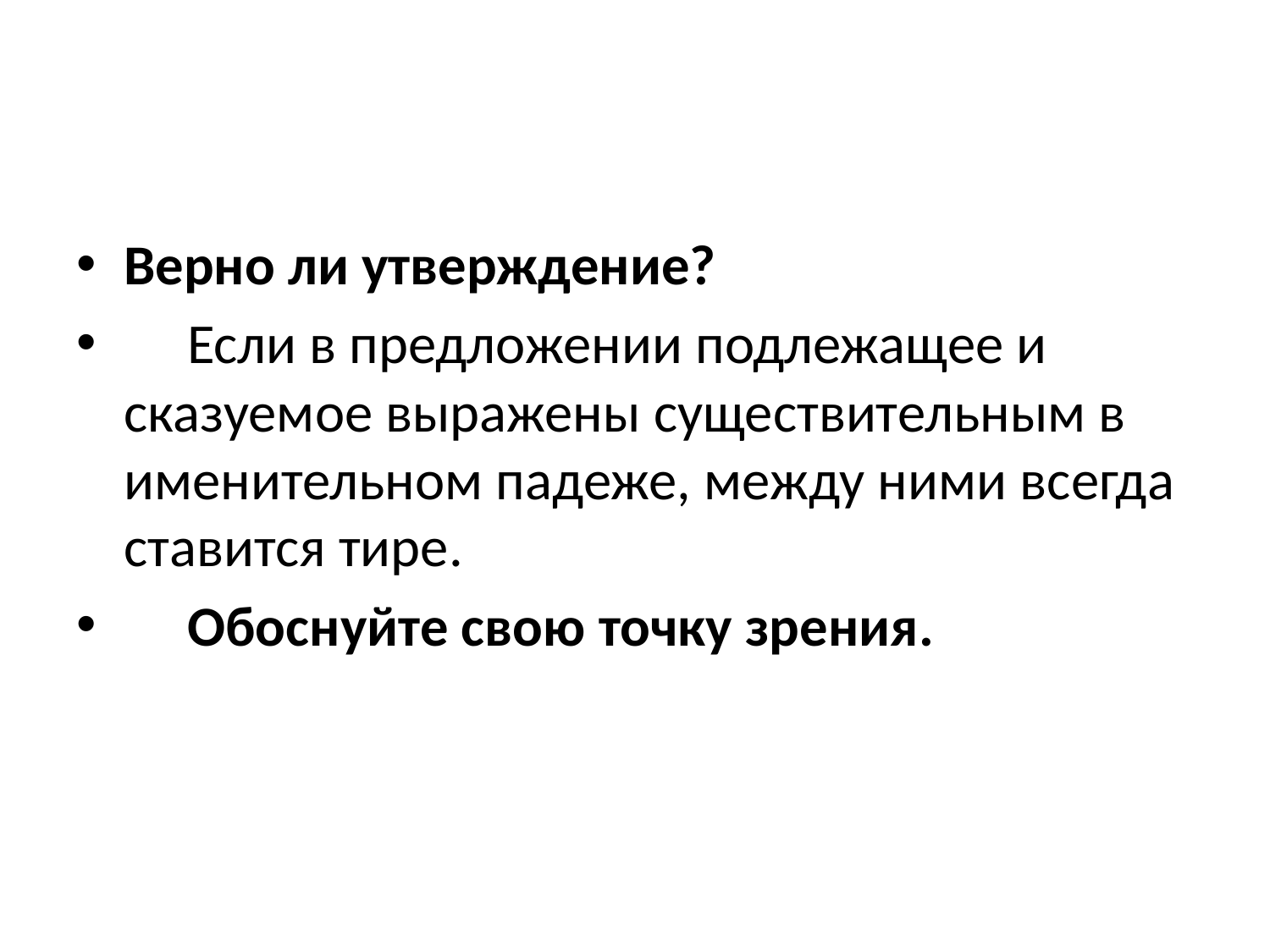

#
Верно ли утверждение?
     Если в предложении подлежащее и сказуемое выражены существительным в именительном падеже, между ними всегда ставится тире.
     Обоснуйте свою точку зрения.